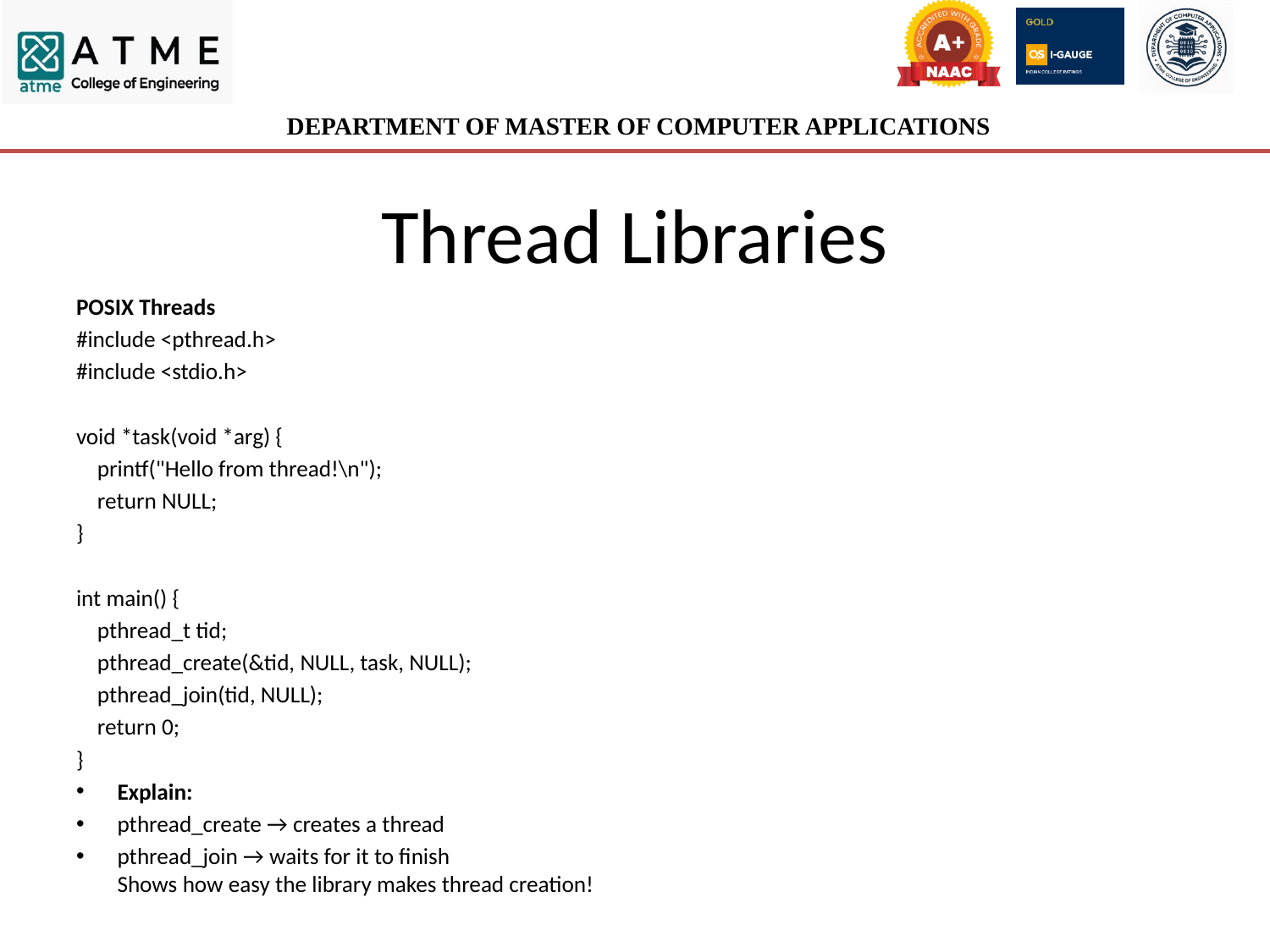

# Thread Libraries
POSIX Threads
#include <pthread.h>
#include <stdio.h>

void *task(void *arg) {
    printf("Hello from thread!\n");
    return NULL;
}

int main() {
    pthread_t tid;
    pthread_create(&tid, NULL, task, NULL);
    pthread_join(tid, NULL);
    return 0;
}
Explain:
pthread_create → creates a thread
pthread_join → waits for it to finish
Shows how easy the library makes thread creation!